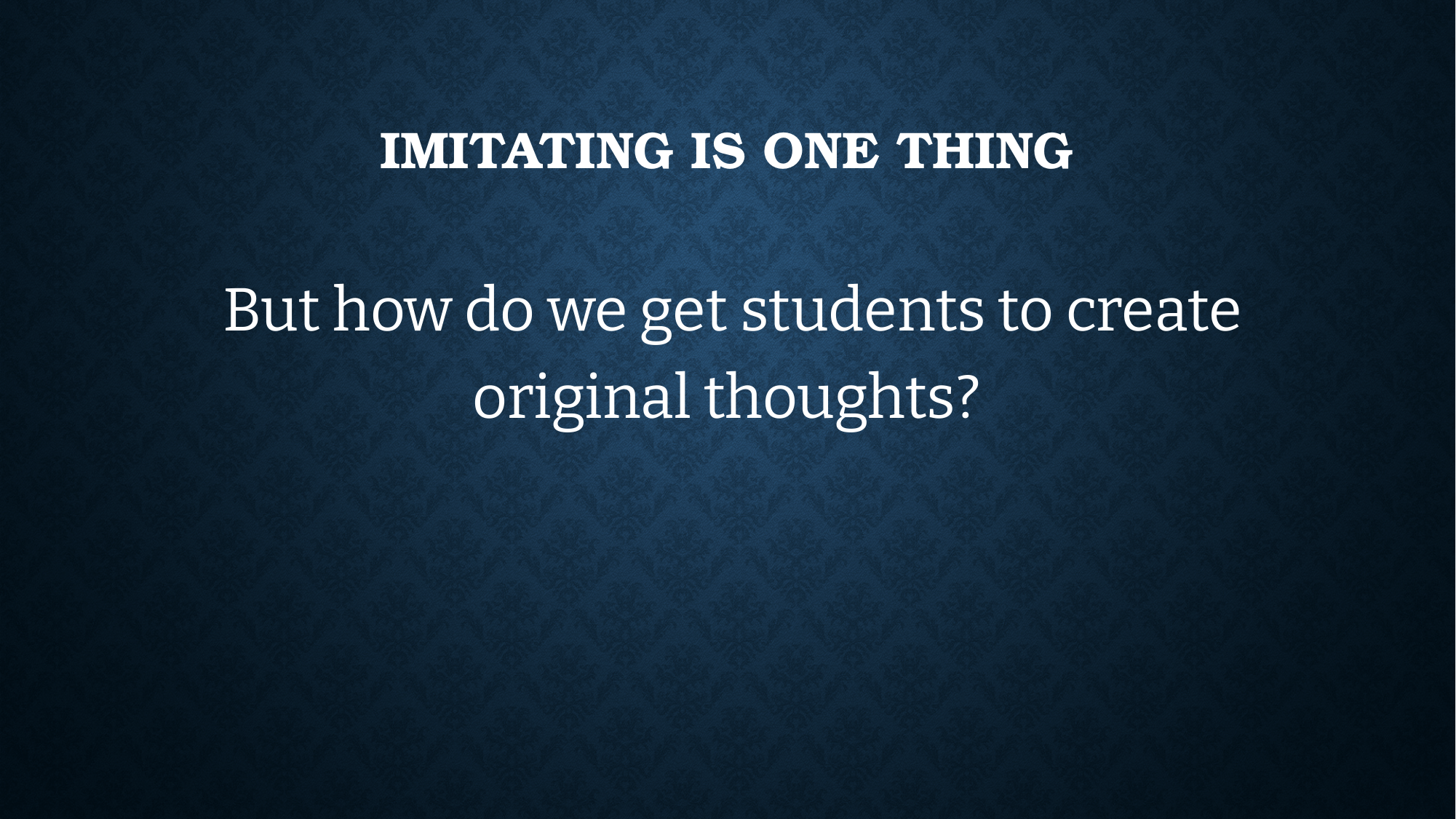

# Imitating Is one thing
 But how do we get students to create original thoughts?